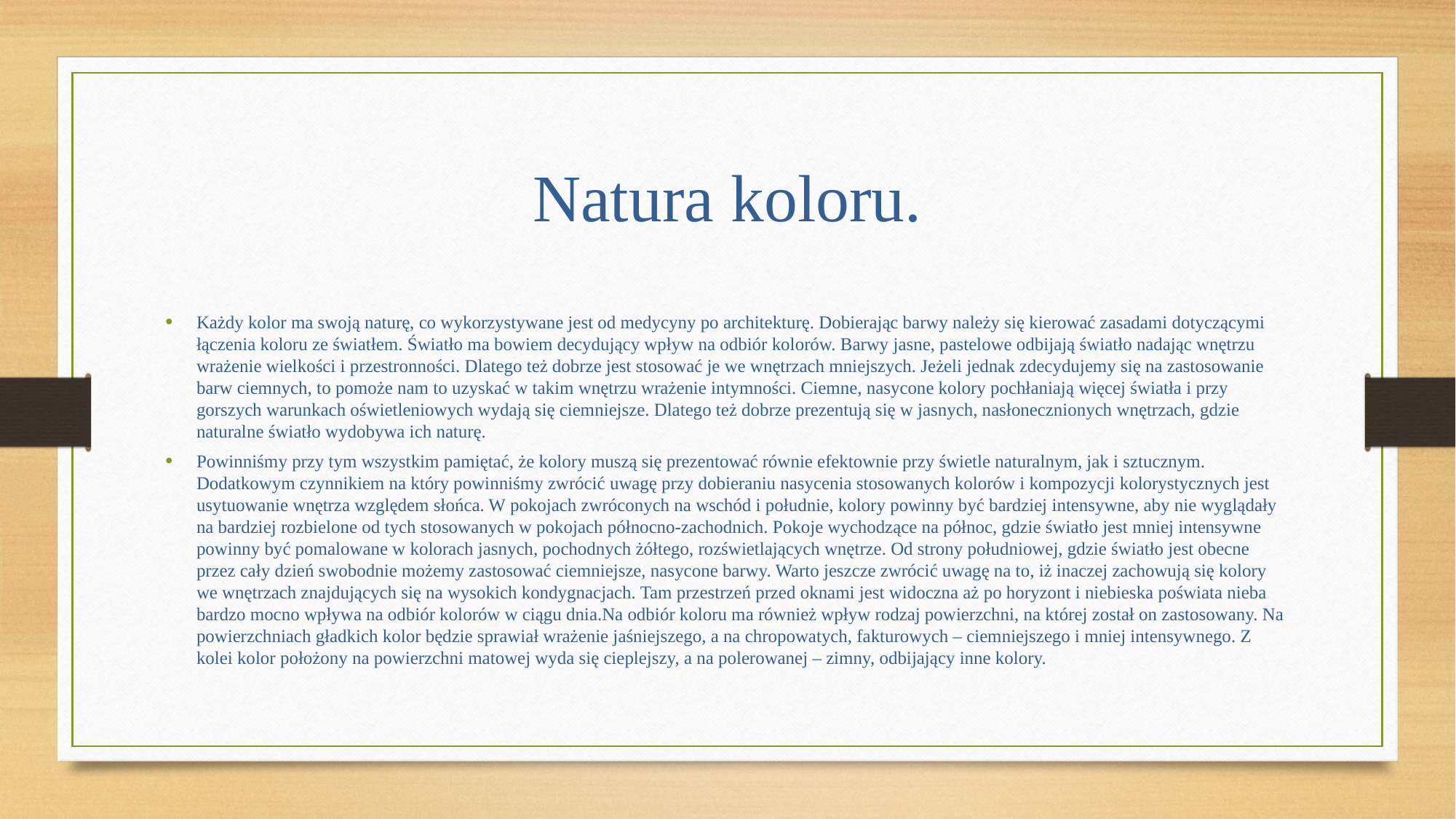

# Natura koloru.
Każdy kolor ma swoją naturę, co wykorzystywane jest od medycyny po architekturę. Dobierając barwy należy się kierować zasadami dotyczącymi łączenia koloru ze światłem. Światło ma bowiem decydujący wpływ na odbiór kolorów. Barwy jasne, pastelowe odbijają światło nadając wnętrzu wrażenie wielkości i przestronności. Dlatego też dobrze jest stosować je we wnętrzach mniejszych. Jeżeli jednak zdecydujemy się na zastosowanie barw ciemnych, to pomoże nam to uzyskać w takim wnętrzu wrażenie intymności. Ciemne, nasycone kolory pochłaniają więcej światła i przy gorszych warunkach oświetleniowych wydają się ciemniejsze. Dlatego też dobrze prezentują się w jasnych, nasłonecznionych wnętrzach, gdzie naturalne światło wydobywa ich naturę.
Powinniśmy przy tym wszystkim pamiętać, że kolory muszą się prezentować równie efektownie przy świetle naturalnym, jak i sztucznym. Dodatkowym czynnikiem na który powinniśmy zwrócić uwagę przy dobieraniu nasycenia stosowanych kolorów i kompozycji kolorystycznych jest usytuowanie wnętrza względem słońca. W pokojach zwróconych na wschód i południe, kolory powinny być bardziej intensywne, aby nie wyglądały na bardziej rozbielone od tych stosowanych w pokojach północno-zachodnich. Pokoje wychodzące na północ, gdzie światło jest mniej intensywne powinny być pomalowane w kolorach jasnych, pochodnych żółtego, rozświetlających wnętrze. Od strony południowej, gdzie światło jest obecne przez cały dzień swobodnie możemy zastosować ciemniejsze, nasycone barwy. Warto jeszcze zwrócić uwagę na to, iż inaczej zachowują się kolory we wnętrzach znajdujących się na wysokich kondygnacjach. Tam przestrzeń przed oknami jest widoczna aż po horyzont i niebieska poświata nieba bardzo mocno wpływa na odbiór kolorów w ciągu dnia.Na odbiór koloru ma również wpływ rodzaj powierzchni, na której został on zastosowany. Na powierzchniach gładkich kolor będzie sprawiał wrażenie jaśniejszego, a na chropowatych, fakturowych – ciemniejszego i mniej intensywnego. Z kolei kolor położony na powierzchni matowej wyda się cieplejszy, a na polerowanej – zimny, odbijający inne kolory.